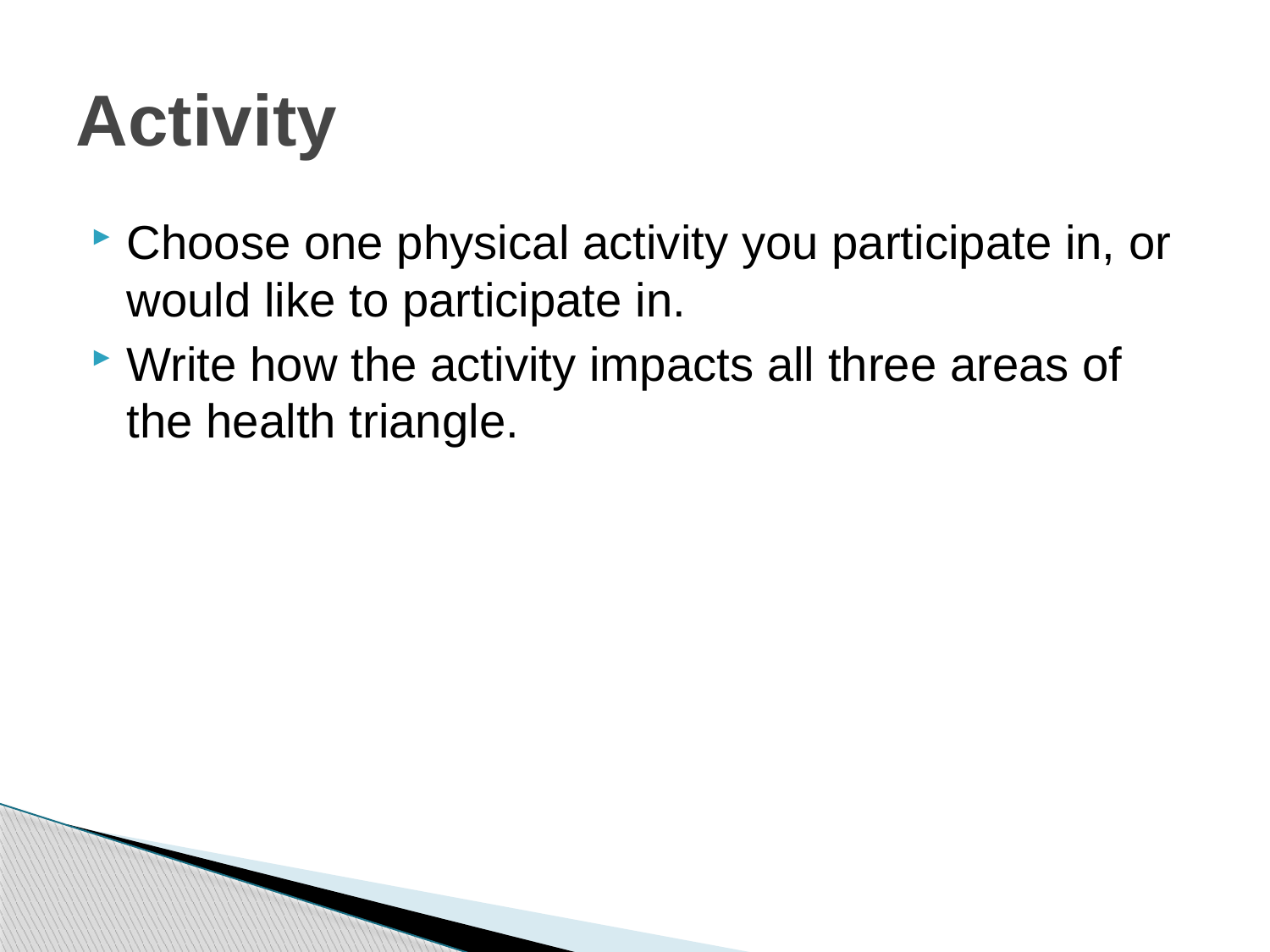

# Activity
Choose one physical activity you participate in, or would like to participate in.
Write how the activity impacts all three areas of the health triangle.